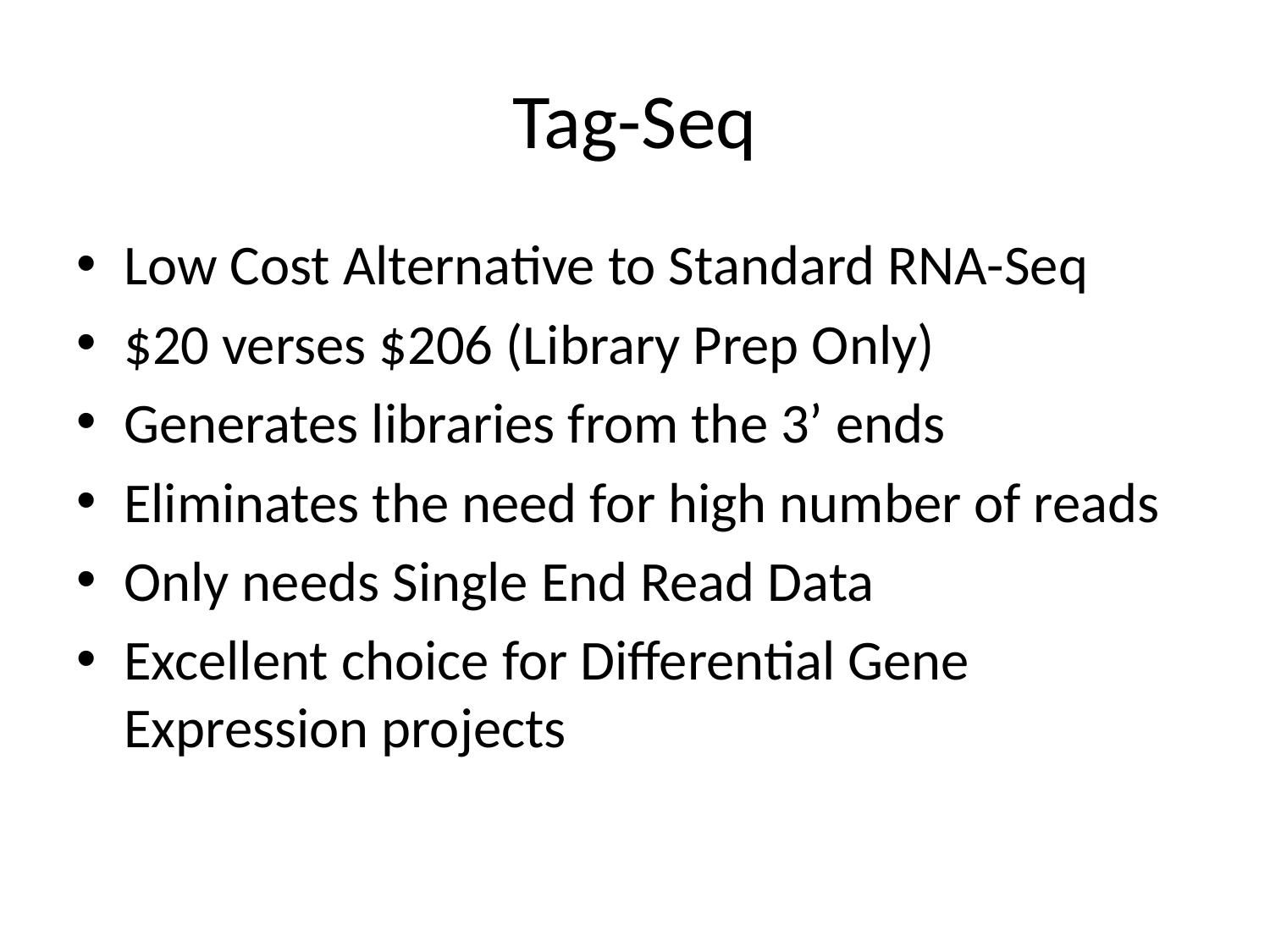

# Tag-Seq
Low Cost Alternative to Standard RNA-Seq
$20 verses $206 (Library Prep Only)
Generates libraries from the 3’ ends
Eliminates the need for high number of reads
Only needs Single End Read Data
Excellent choice for Differential Gene Expression projects